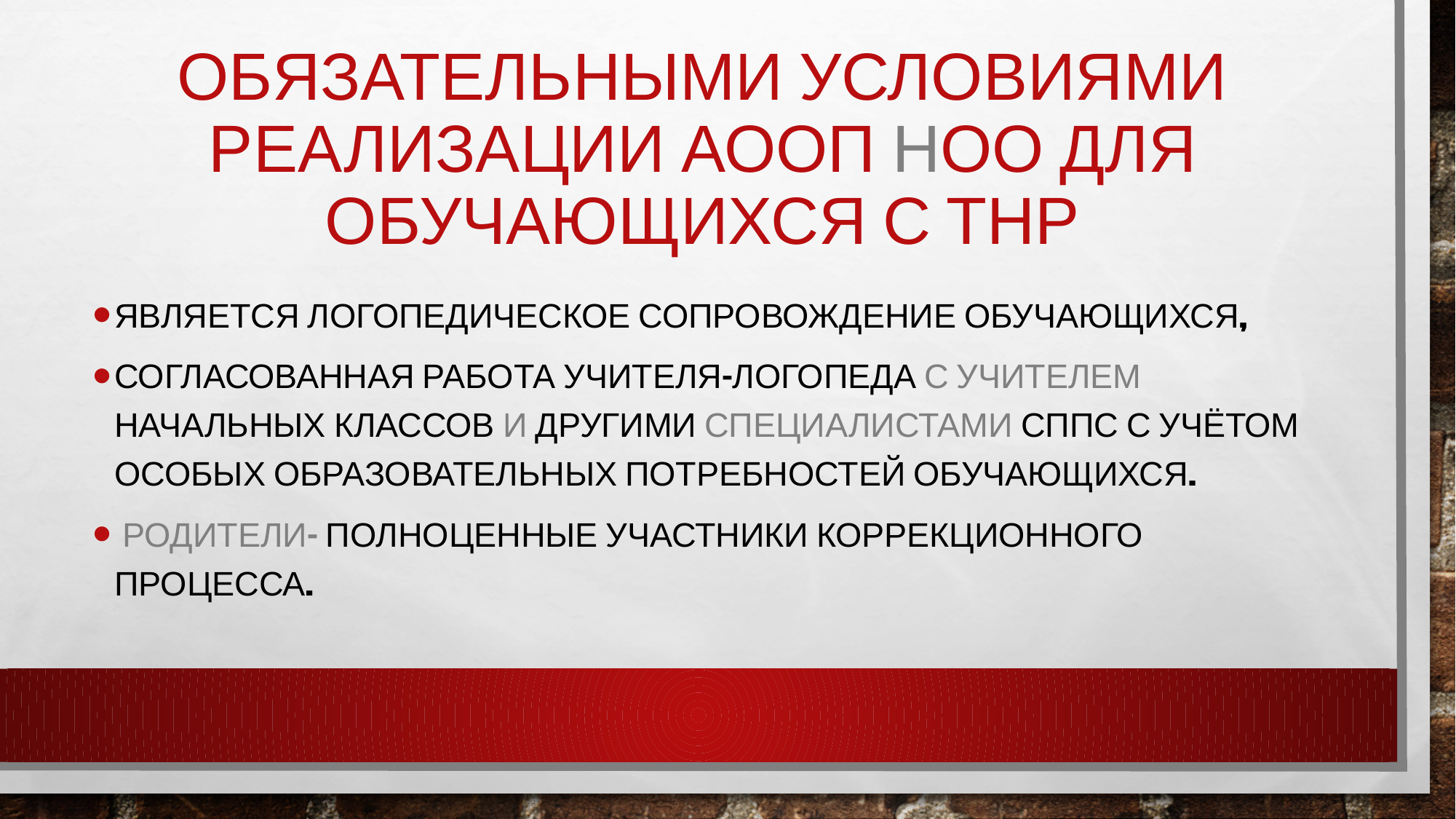

# Обязательными условиями реализации АООП НОО для обучающихся с ТНР
является логопедическое сопровождение обучающихся,
согласованная работа учителя-логопеда с учителем начальных классов и другими специалистами СППС с учётом особых образовательных потребностей обучающихся.
 Родители- полноценные участники коррекционного процесса.